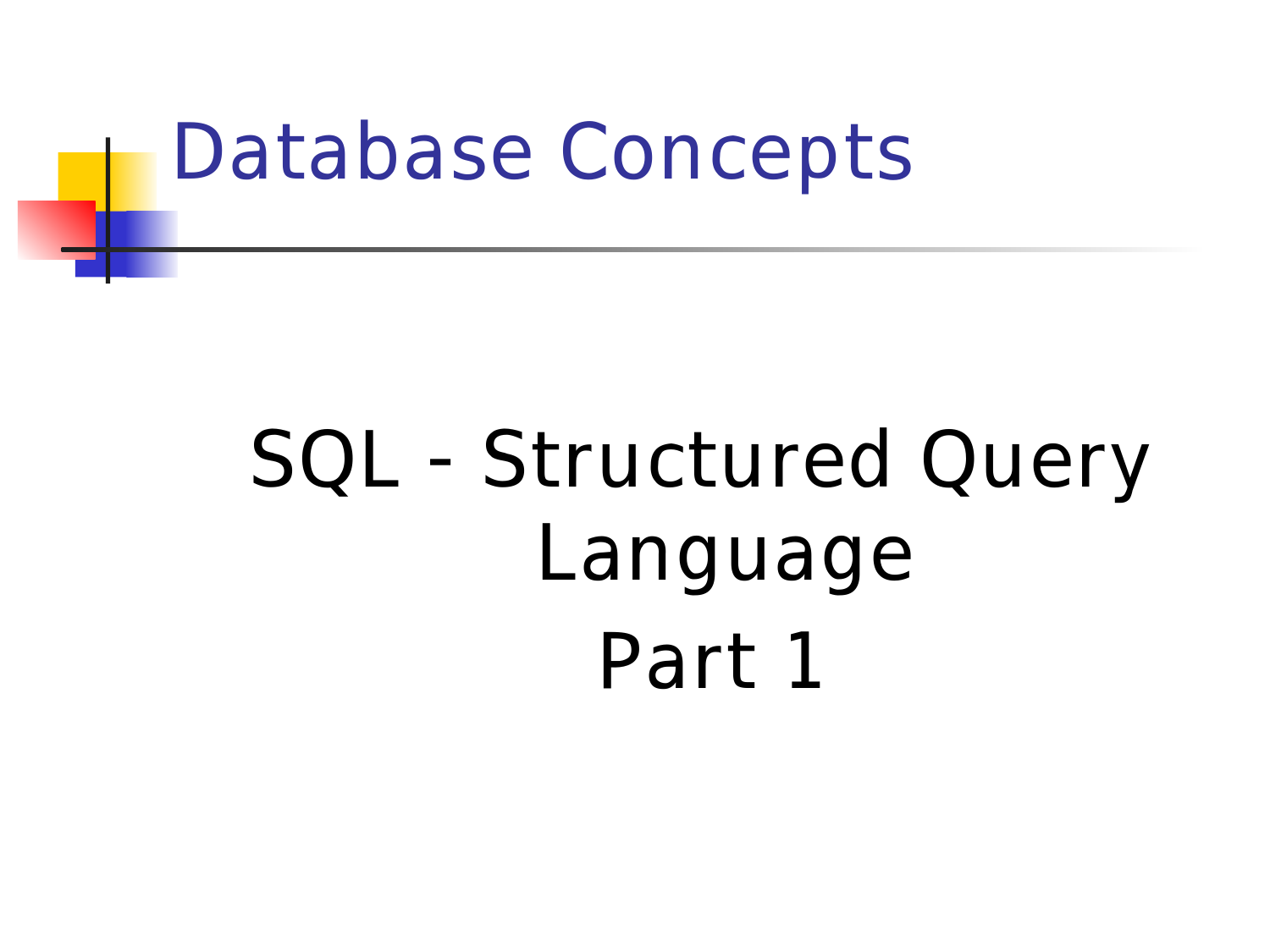

# Database Concepts
SQL - Structured Query Language
 Part 1